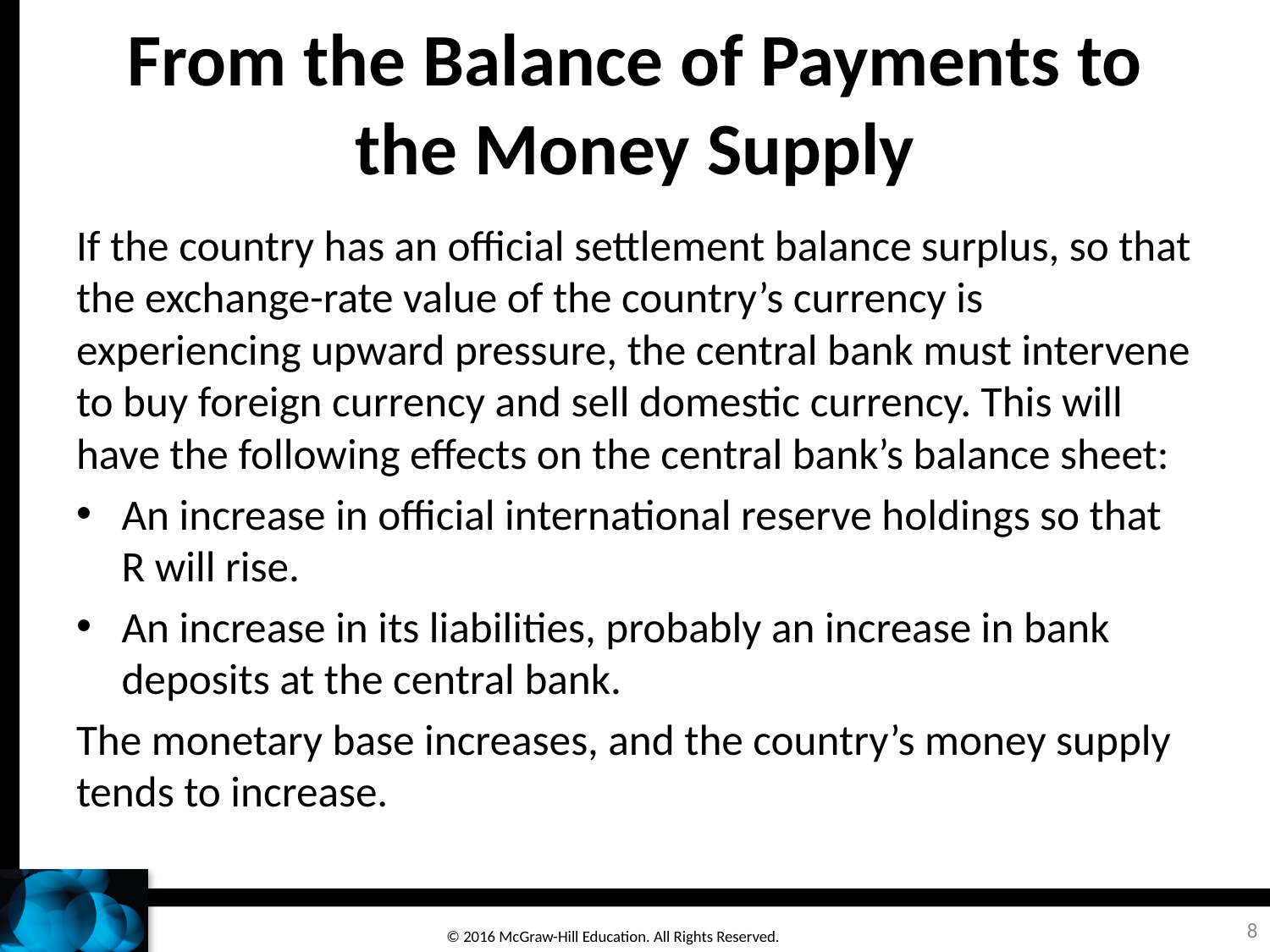

# From the Balance of Payments to the Money Supply
If the country has an official settlement balance surplus, so that the exchange-rate value of the country’s currency is experiencing upward pressure, the central bank must intervene to buy foreign currency and sell domestic currency. This will have the following effects on the central bank’s balance sheet:
An increase in official international reserve holdings so that R will rise.
An increase in its liabilities, probably an increase in bank deposits at the central bank.
The monetary base increases, and the country’s money supply tends to increase.

8
© 2016 McGraw-Hill Education. All Rights Reserved.